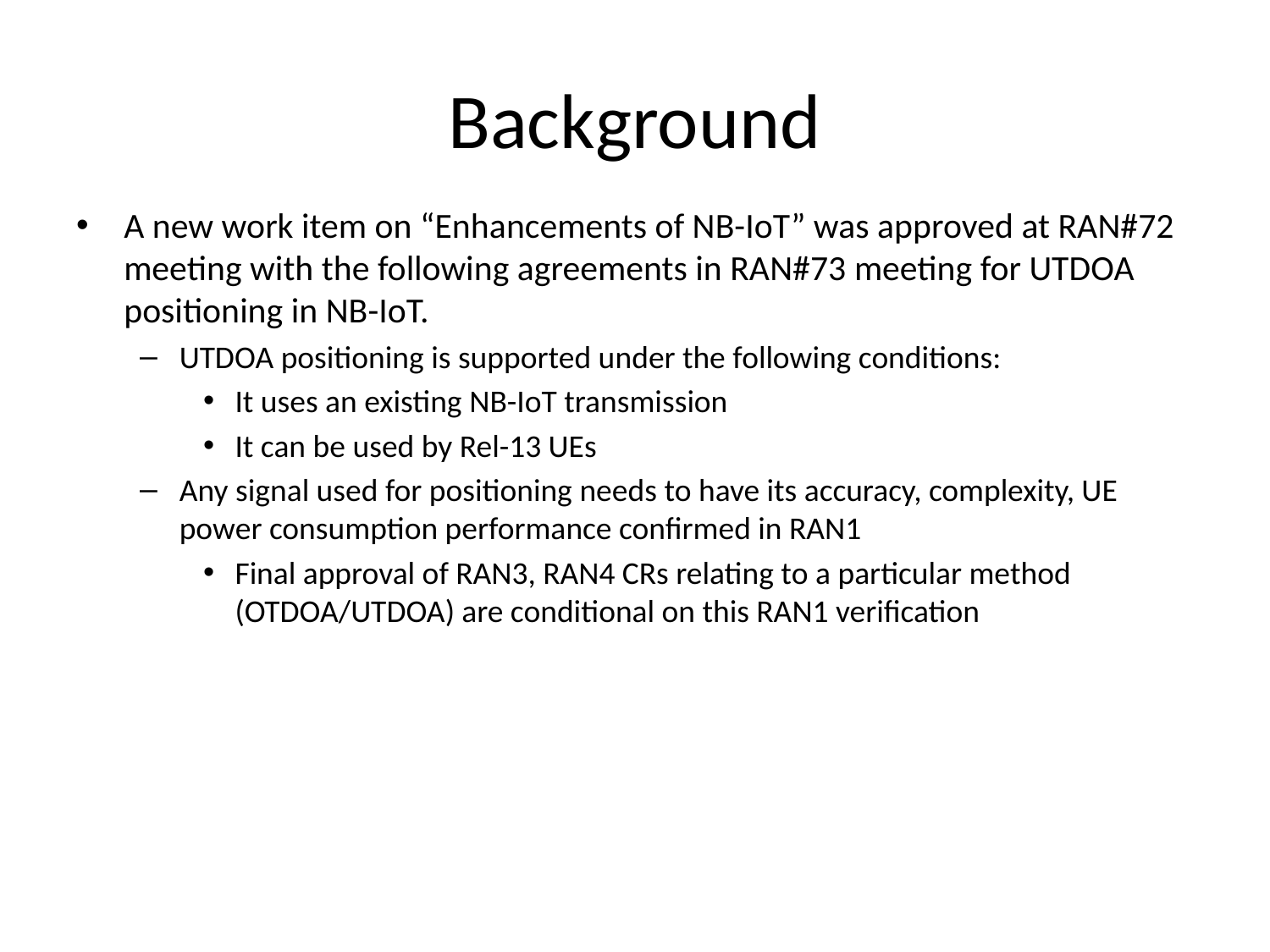

# Background
A new work item on “Enhancements of NB-IoT” was approved at RAN#72 meeting with the following agreements in RAN#73 meeting for UTDOA positioning in NB-IoT.
UTDOA positioning is supported under the following conditions:
It uses an existing NB-IoT transmission
It can be used by Rel-13 UEs
Any signal used for positioning needs to have its accuracy, complexity, UE power consumption performance confirmed in RAN1
Final approval of RAN3, RAN4 CRs relating to a particular method (OTDOA/UTDOA) are conditional on this RAN1 verification